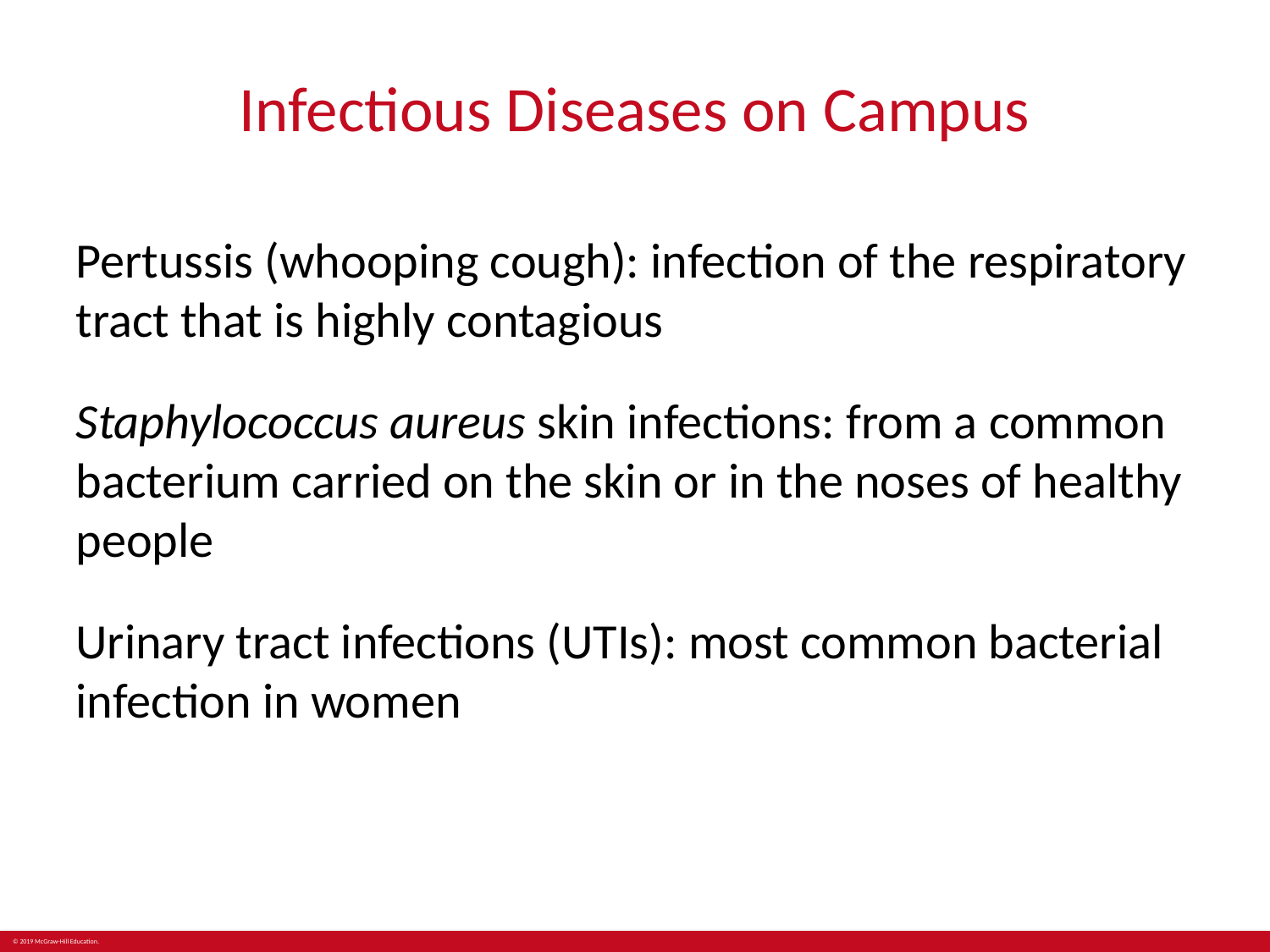

# Infectious Diseases on Campus
Pertussis (whooping cough): infection of the respiratory tract that is highly contagious
Staphylococcus aureus skin infections: from a common bacterium carried on the skin or in the noses of healthy people
Urinary tract infections (UTIs): most common bacterial infection in women